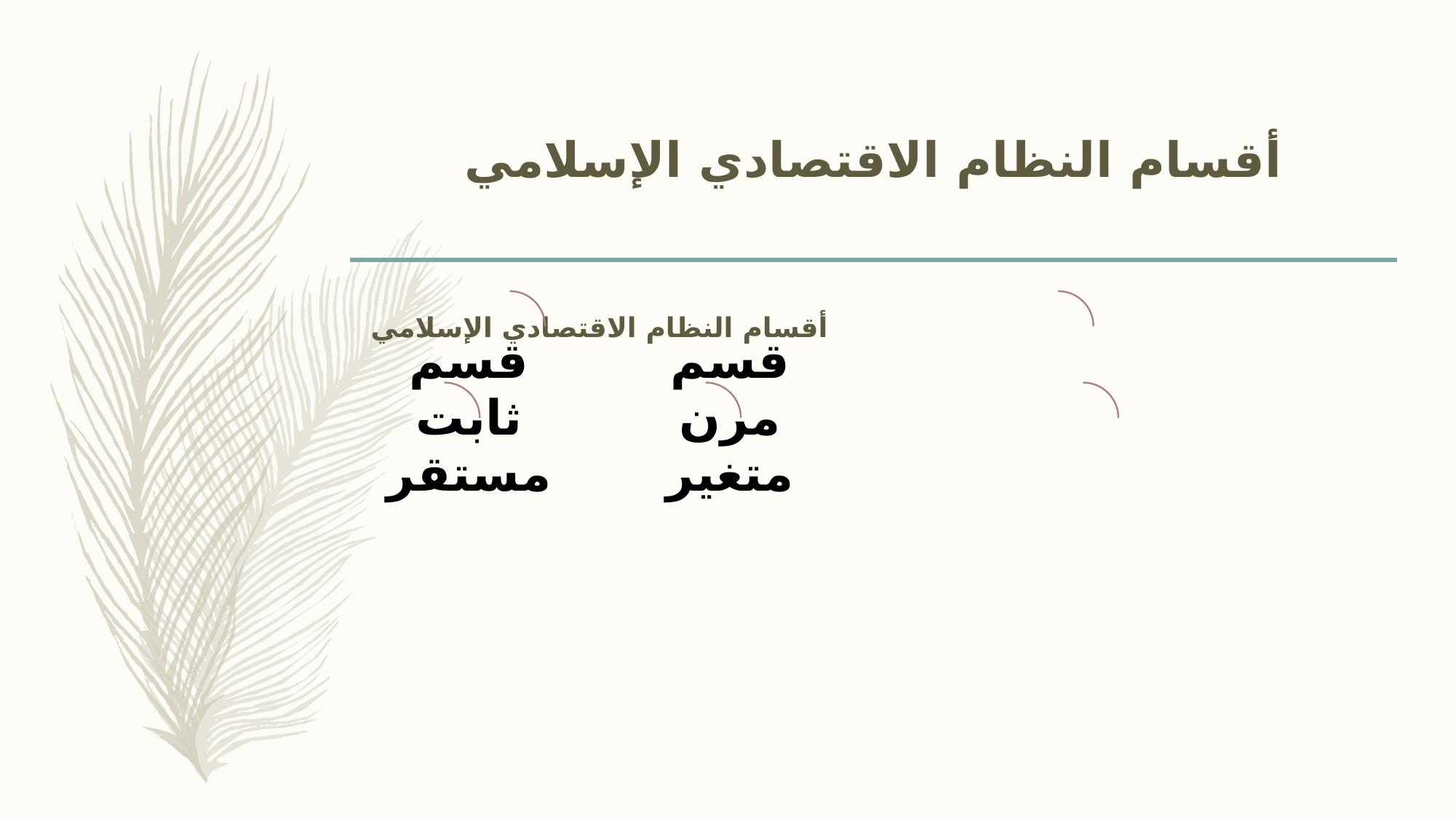

# أقسام النظام الاقتصادي الإسلامي
قسم ثابت مستقر
قسم مرن متغير